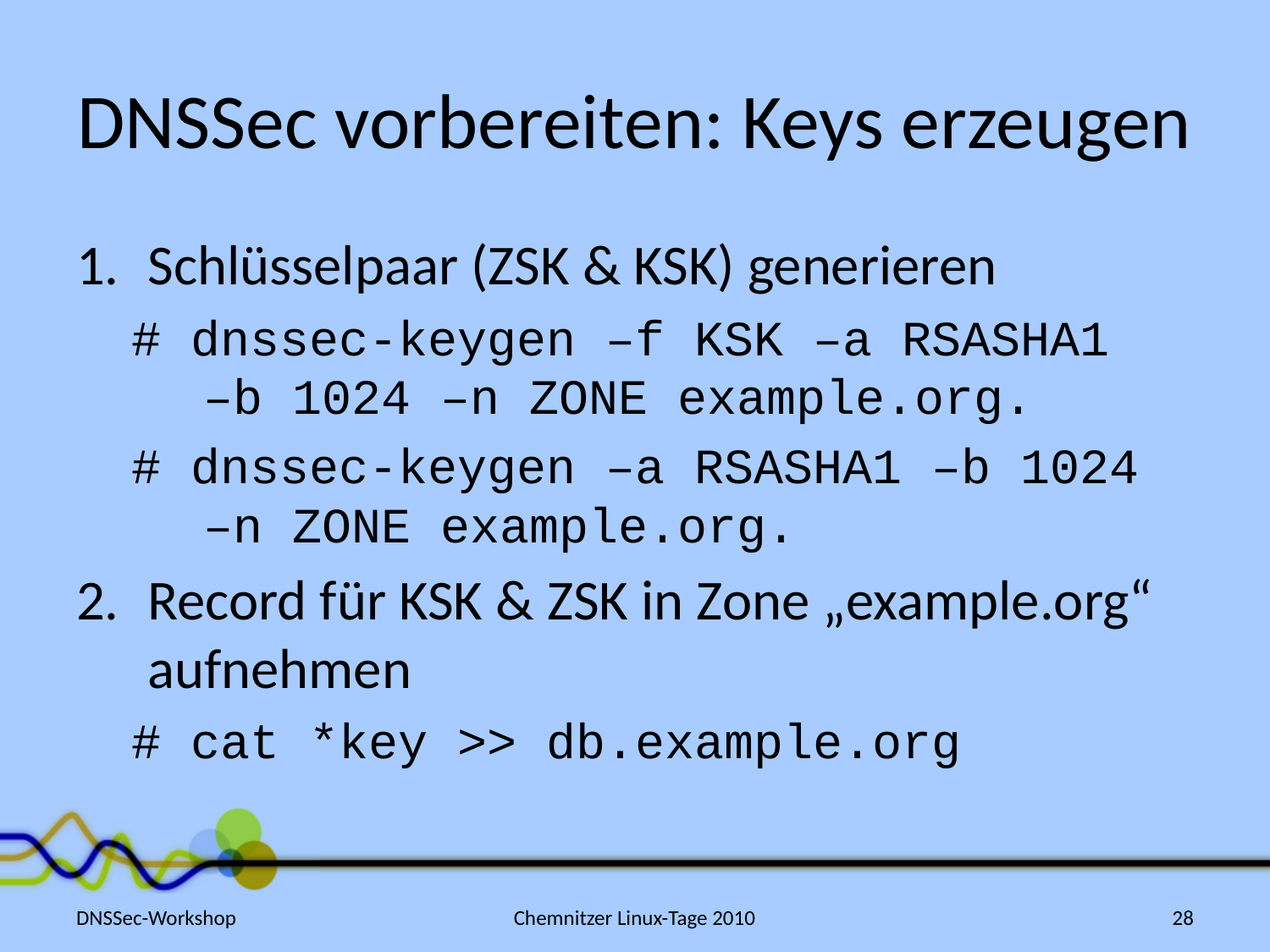

# DNSSec vorbereiten: Keys erzeugen
Schlüsselpaar (ZSK & KSK) generieren
# dnssec-keygen –f KSK –a RSASHA1 –b 1024 –n ZONE example.org.
# dnssec-keygen –a RSASHA1 –b 1024 –n ZONE example.org.
Record für KSK & ZSK in Zone „example.org“ aufnehmen
# cat *key >> db.example.org
DNSSec-Workshop
Chemnitzer Linux-Tage 2010
28